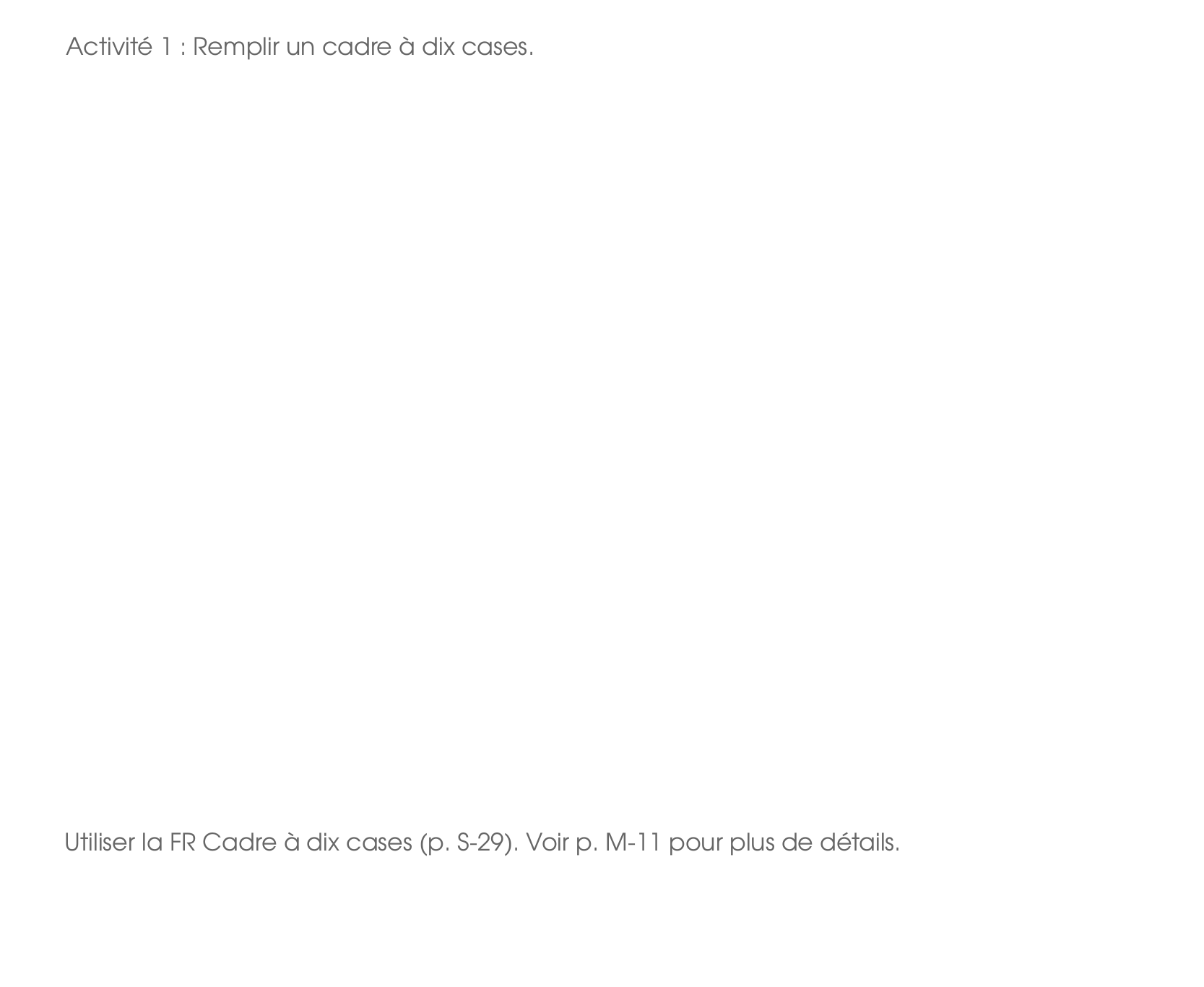

Activité 1 : Remplir un cadre à dix cases.
Utiliser la FR Cadre à dix cases (p. S-29). Voir p. M-11 pour plus de détails.